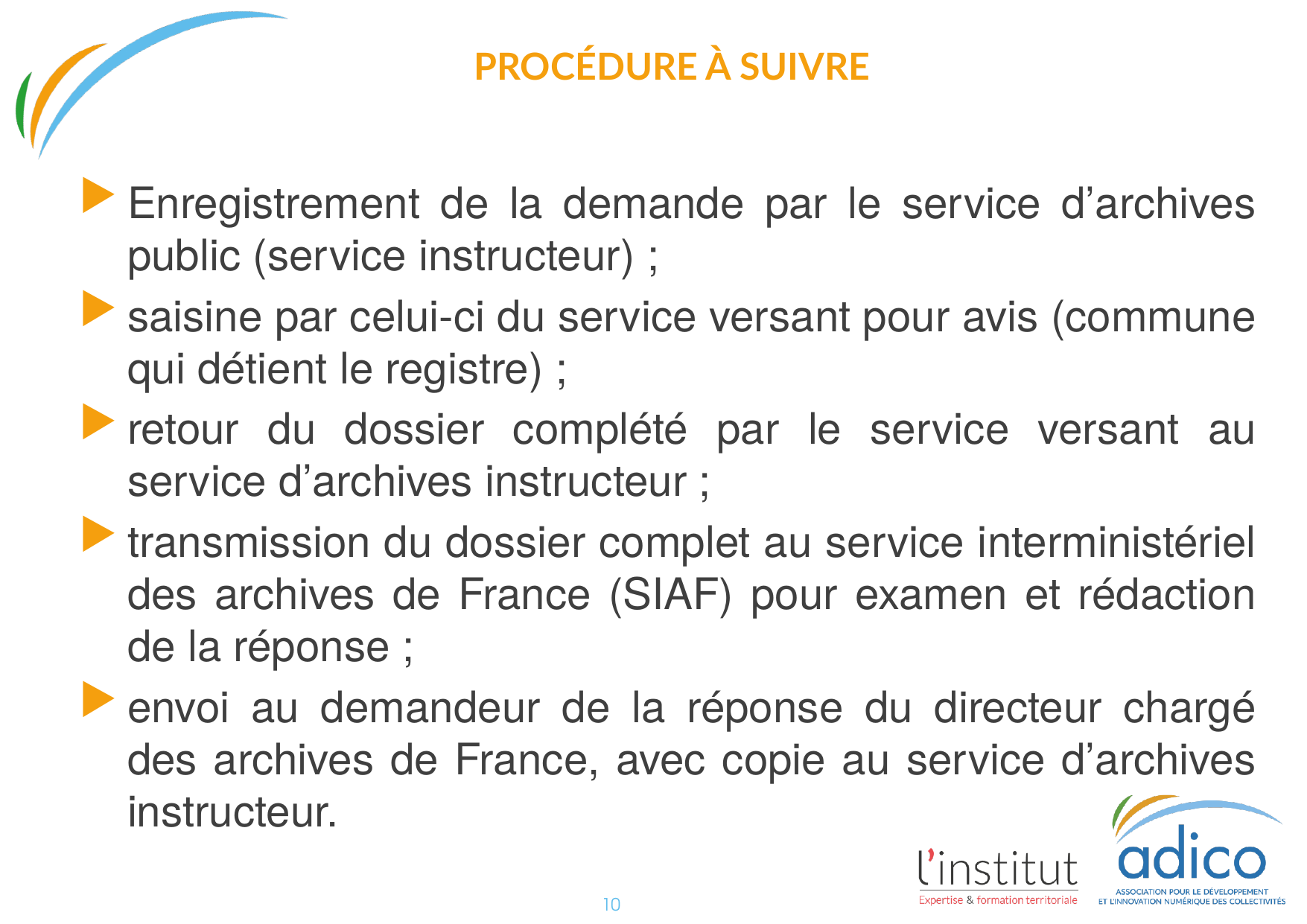

# Procédure à suivre

Enregistrement de la demande par le service d’archives public (service instructeur) ;
saisine par celui-ci du service versant pour avis (commune qui détient le registre) ;
retour du dossier complété par le service versant au service d’archives instructeur ;
transmission du dossier complet au service interministériel des archives de France (SIAF) pour examen et rédaction de la réponse ;
envoi au demandeur de la réponse du directeur chargé des archives de France, avec copie au service d’archives instructeur.